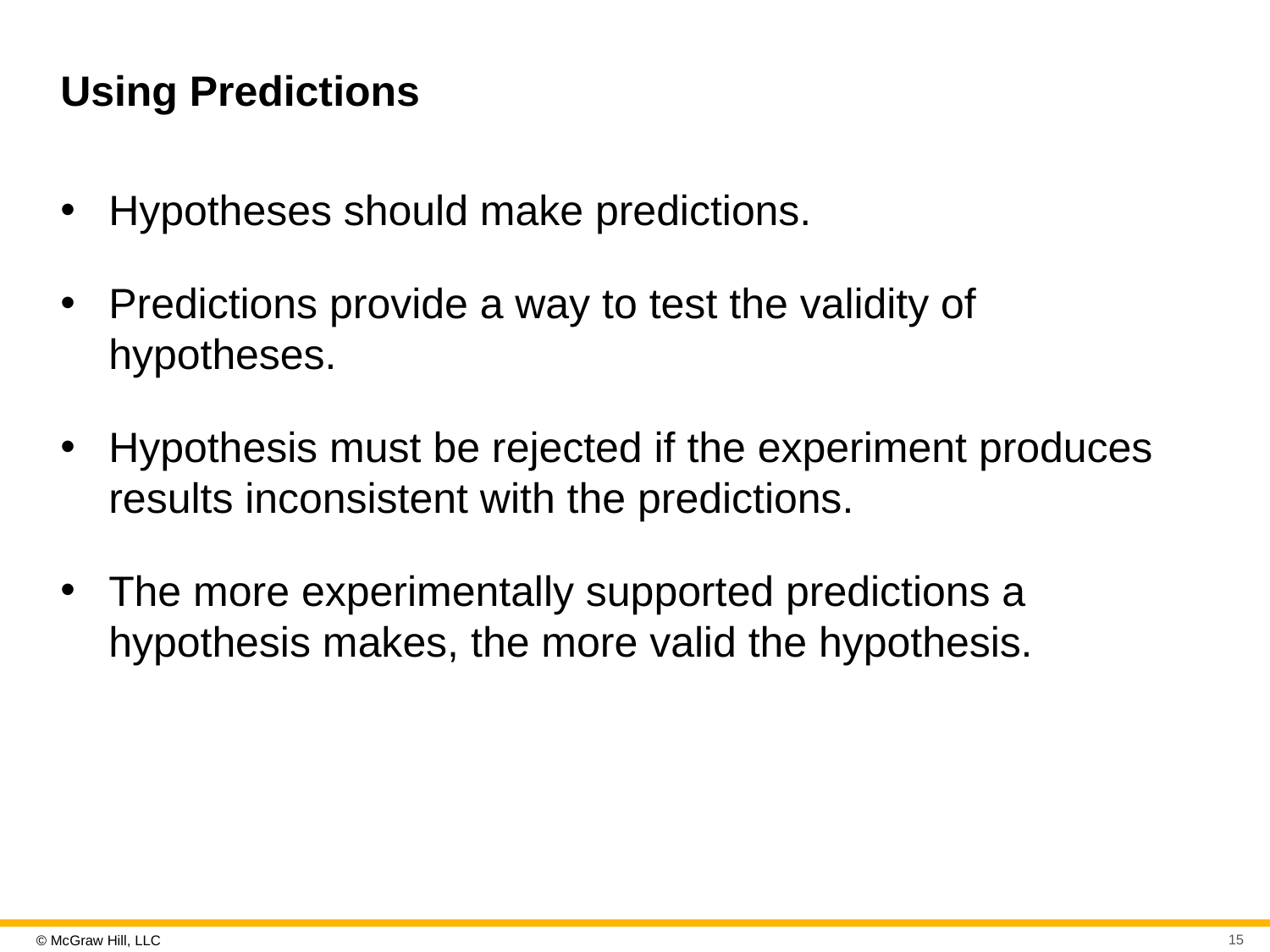

# Using Predictions
Hypotheses should make predictions.
Predictions provide a way to test the validity of hypotheses.
Hypothesis must be rejected if the experiment produces results inconsistent with the predictions.
The more experimentally supported predictions a hypothesis makes, the more valid the hypothesis.
15